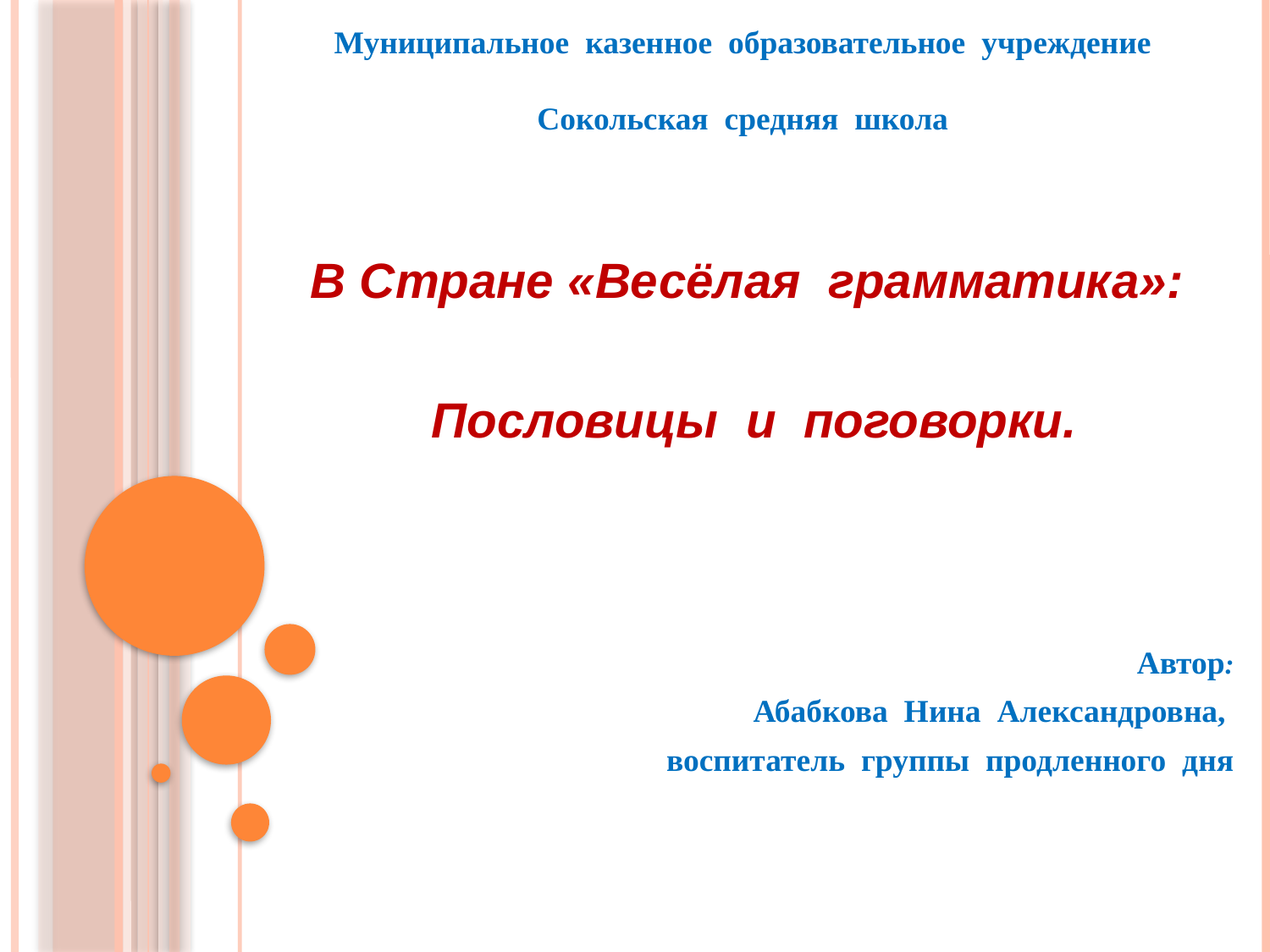

# Муниципальное  казенное  образовательное  учреждение Сокольская  средняя  школа
В Стране «Весёлая  грамматика»:

Пословицы  и  поговорки.

Автор:
Абабкова  Нина  Александровна,
воспитатель  группы  продленного  дня